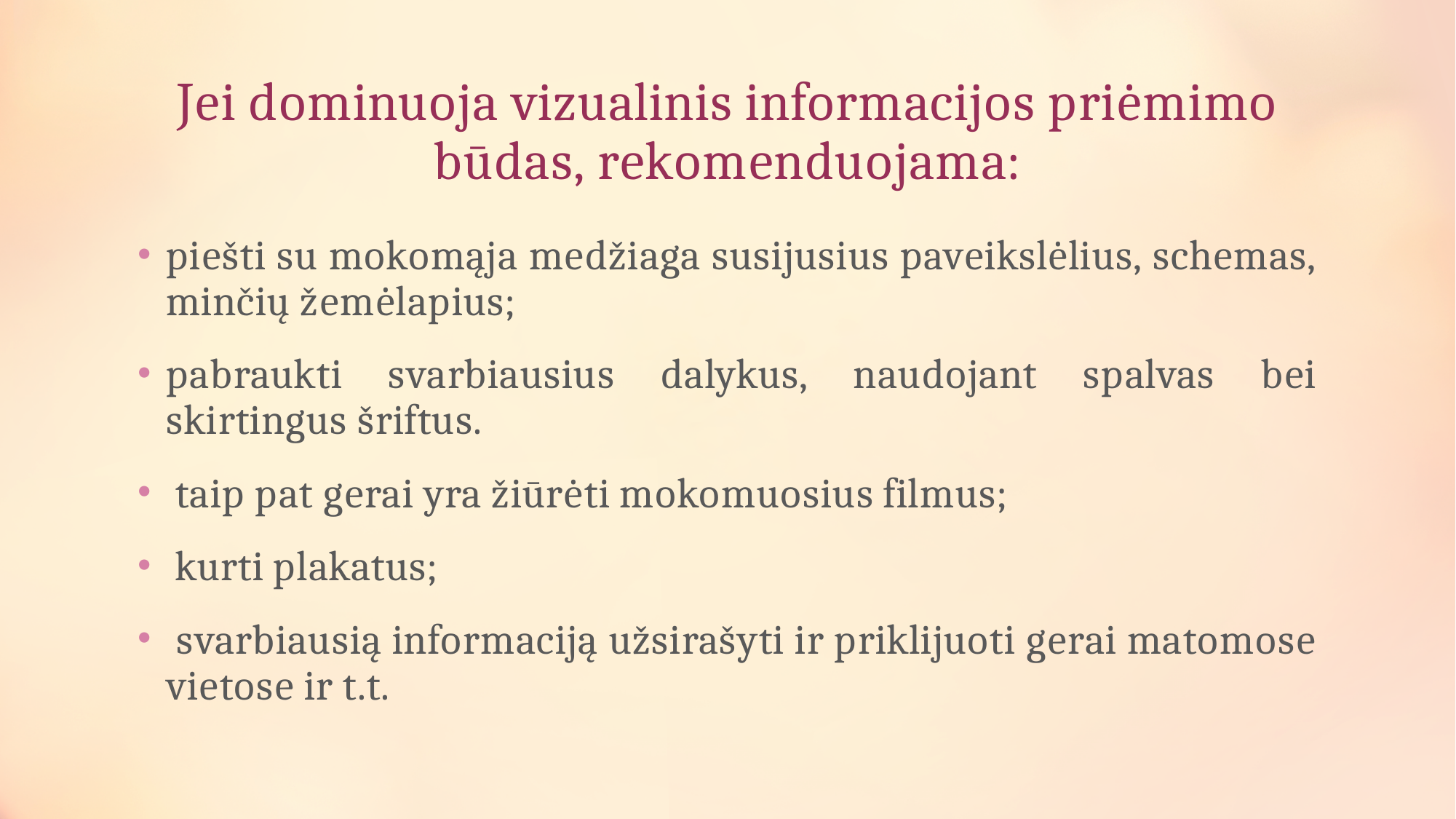

# Jei dominuoja vizualinis informacijos priėmimo būdas, rekomenduojama:
piešti su mokomąja medžiaga susijusius paveikslėlius, schemas, minčių žemėlapius;
pabraukti svarbiausius dalykus, naudojant spalvas bei skirtingus šriftus.
 taip pat gerai yra žiūrėti mokomuosius filmus;
 kurti plakatus;
 svarbiausią informaciją užsirašyti ir priklijuoti gerai matomose vietose ir t.t.